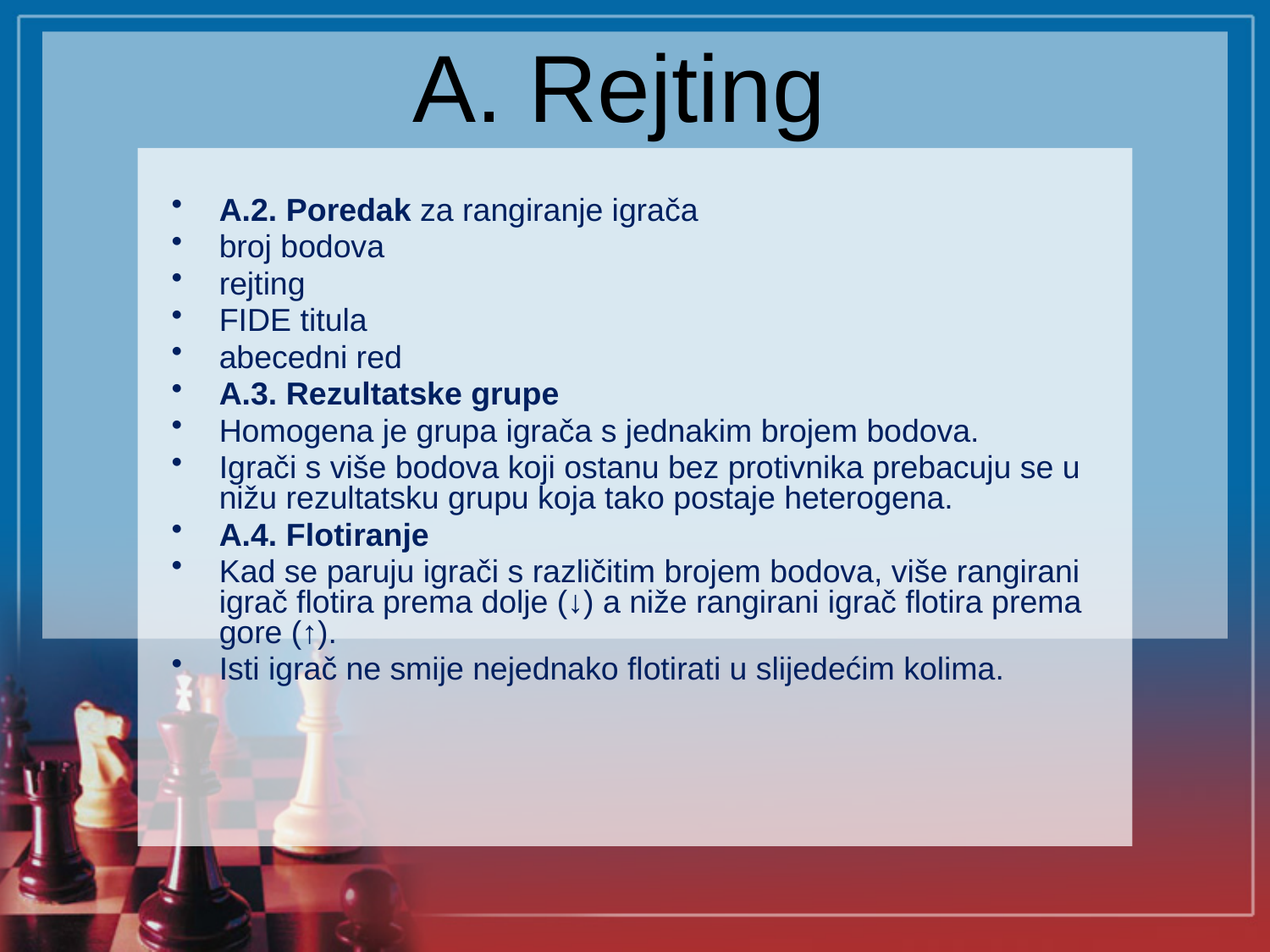

# A. Rejting
A.2. Poredak za rangiranje igrača
broj bodova
rejting
FIDE titula
abecedni red
A.3. Rezultatske grupe
Homogena je grupa igrača s jednakim brojem bodova.
Igrači s više bodova koji ostanu bez protivnika prebacuju se u nižu rezultatsku grupu koja tako postaje heterogena.
A.4. Flotiranje
Kad se paruju igrači s različitim brojem bodova, više rangirani igrač flotira prema dolje (↓) a niže rangirani igrač flotira prema gore (↑).
Isti igrač ne smije nejednako flotirati u slijedećim kolima.